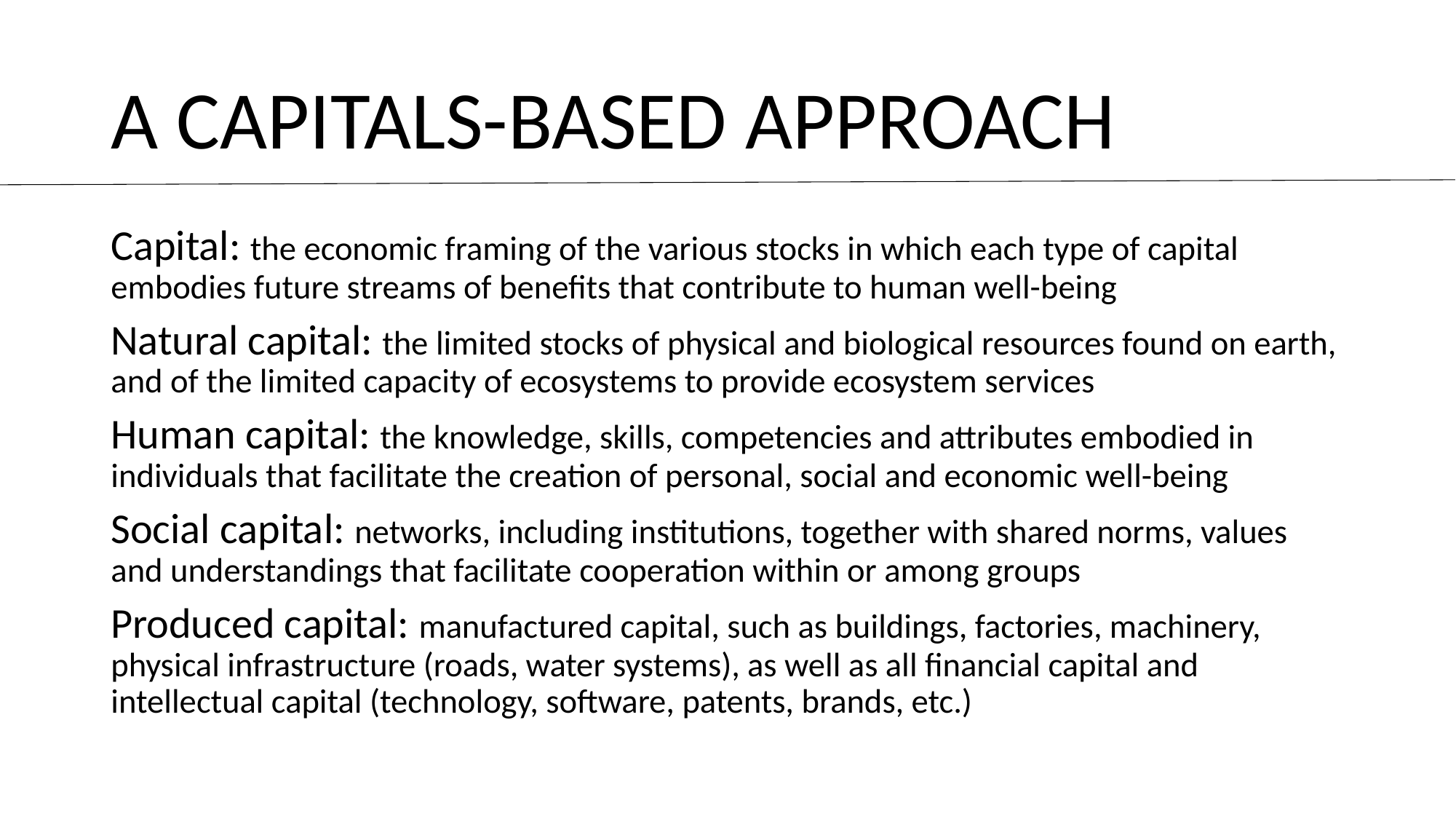

# A CAPITALS-BASED APPROACH
Capital: the economic framing of the various stocks in which each type of capital embodies future streams of benefits that contribute to human well-being
Natural capital: the limited stocks of physical and biological resources found on earth, and of the limited capacity of ecosystems to provide ecosystem services
Human capital: the knowledge, skills, competencies and attributes embodied in individuals that facilitate the creation of personal, social and economic well-being
Social capital: networks, including institutions, together with shared norms, values and understandings that facilitate cooperation within or among groups
Produced capital: manufactured capital, such as buildings, factories, machinery, physical infrastructure (roads, water systems), as well as all financial capital and intellectual capital (technology, software, patents, brands, etc.)